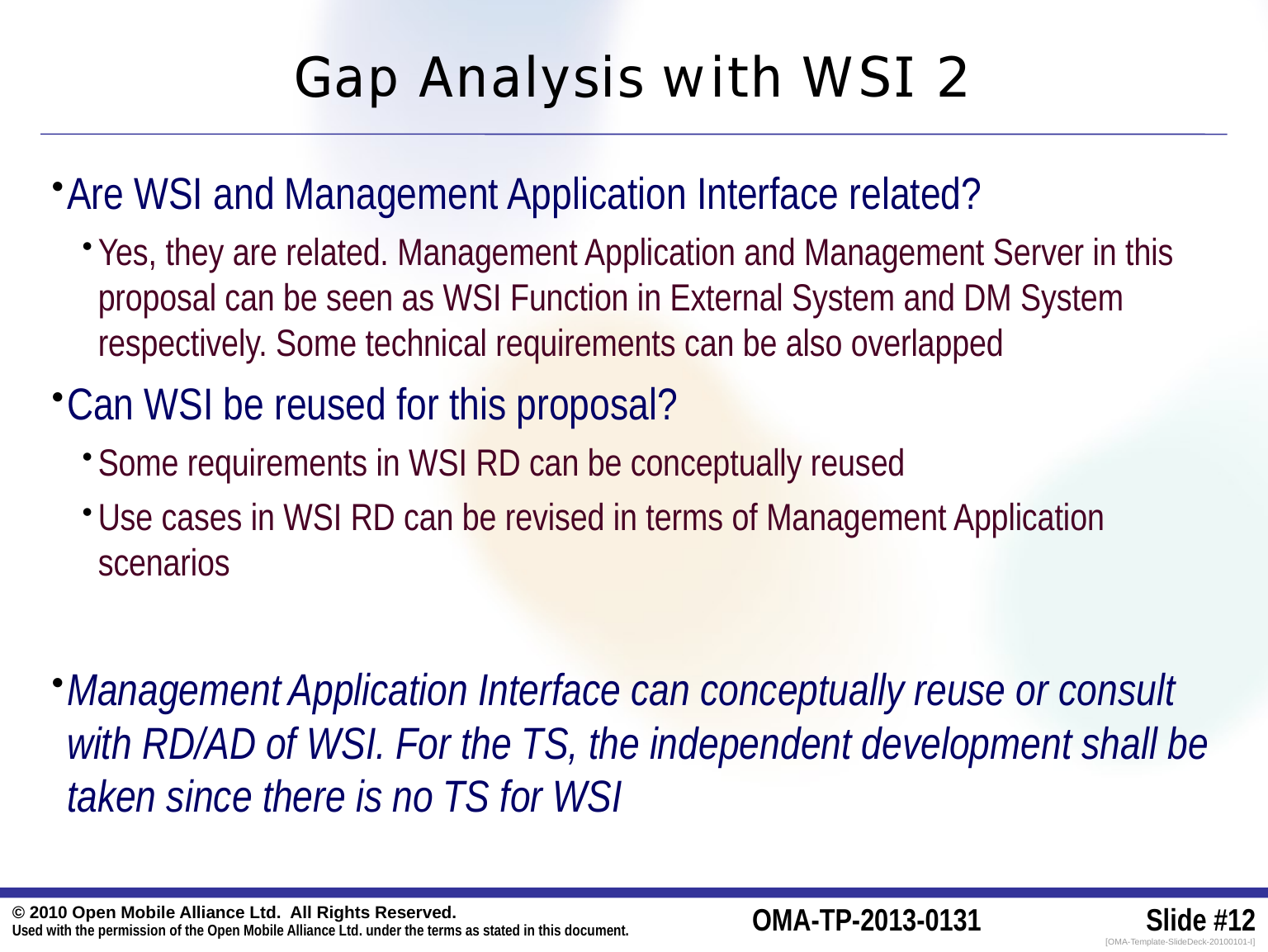

# Gap Analysis with WSI 2
Are WSI and Management Application Interface related?
Yes, they are related. Management Application and Management Server in this proposal can be seen as WSI Function in External System and DM System respectively. Some technical requirements can be also overlapped
Can WSI be reused for this proposal?
Some requirements in WSI RD can be conceptually reused
Use cases in WSI RD can be revised in terms of Management Application scenarios

Management Application Interface can conceptually reuse or consult with RD/AD of WSI. For the TS, the independent development shall be taken since there is no TS for WSI